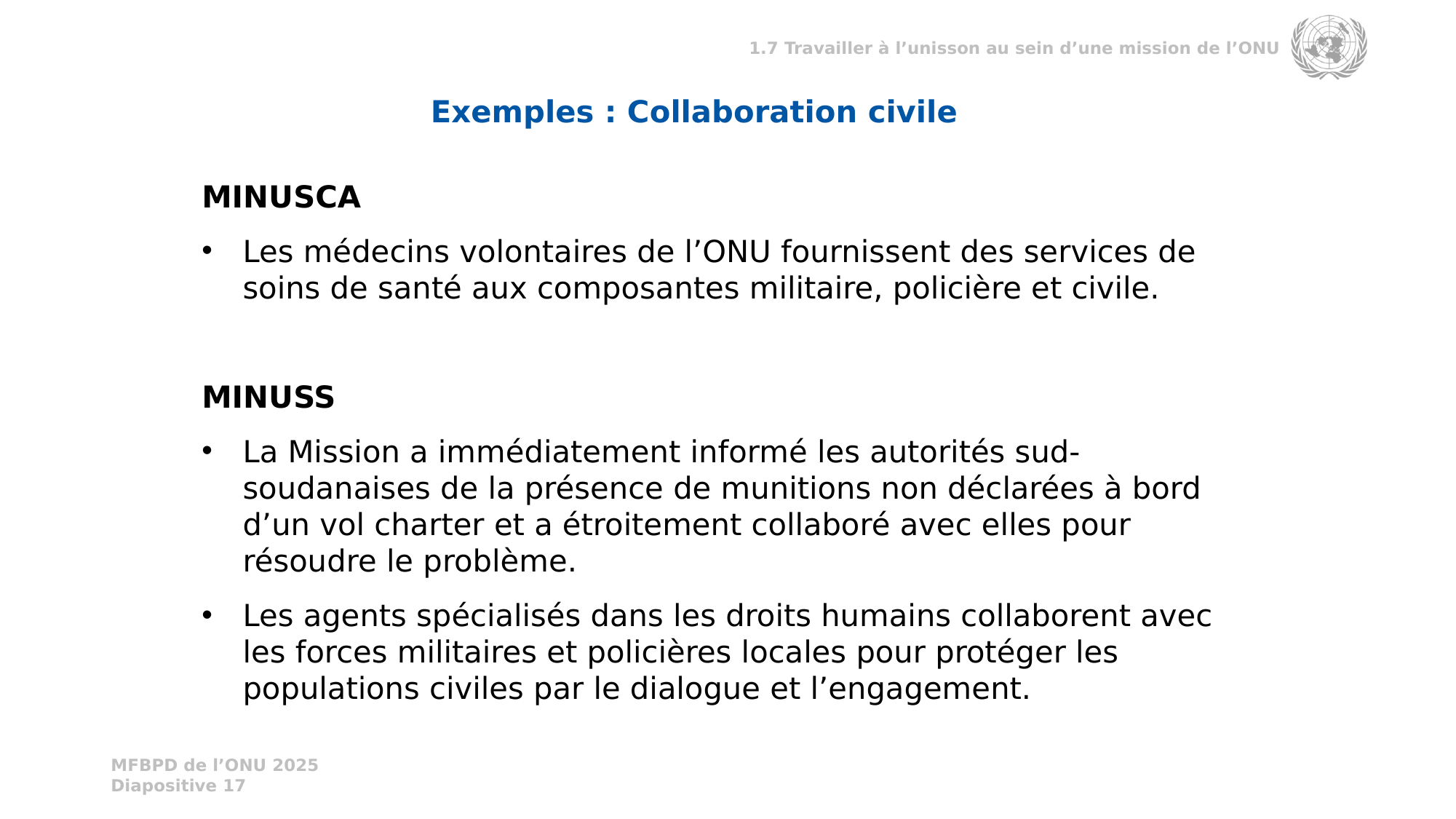

Exemples : Collaboration civile
MINUSCA
Les médecins volontaires de l’ONU fournissent des services de soins de santé aux composantes militaire, policière et civile.

MINUSS
La Mission a immédiatement informé les autorités sud-soudanaises de la présence de munitions non déclarées à bord d’un vol charter et a étroitement collaboré avec elles pour résoudre le problème.
Les agents spécialisés dans les droits humains collaborent avec les forces militaires et policières locales pour protéger les populations civiles par le dialogue et l’engagement.